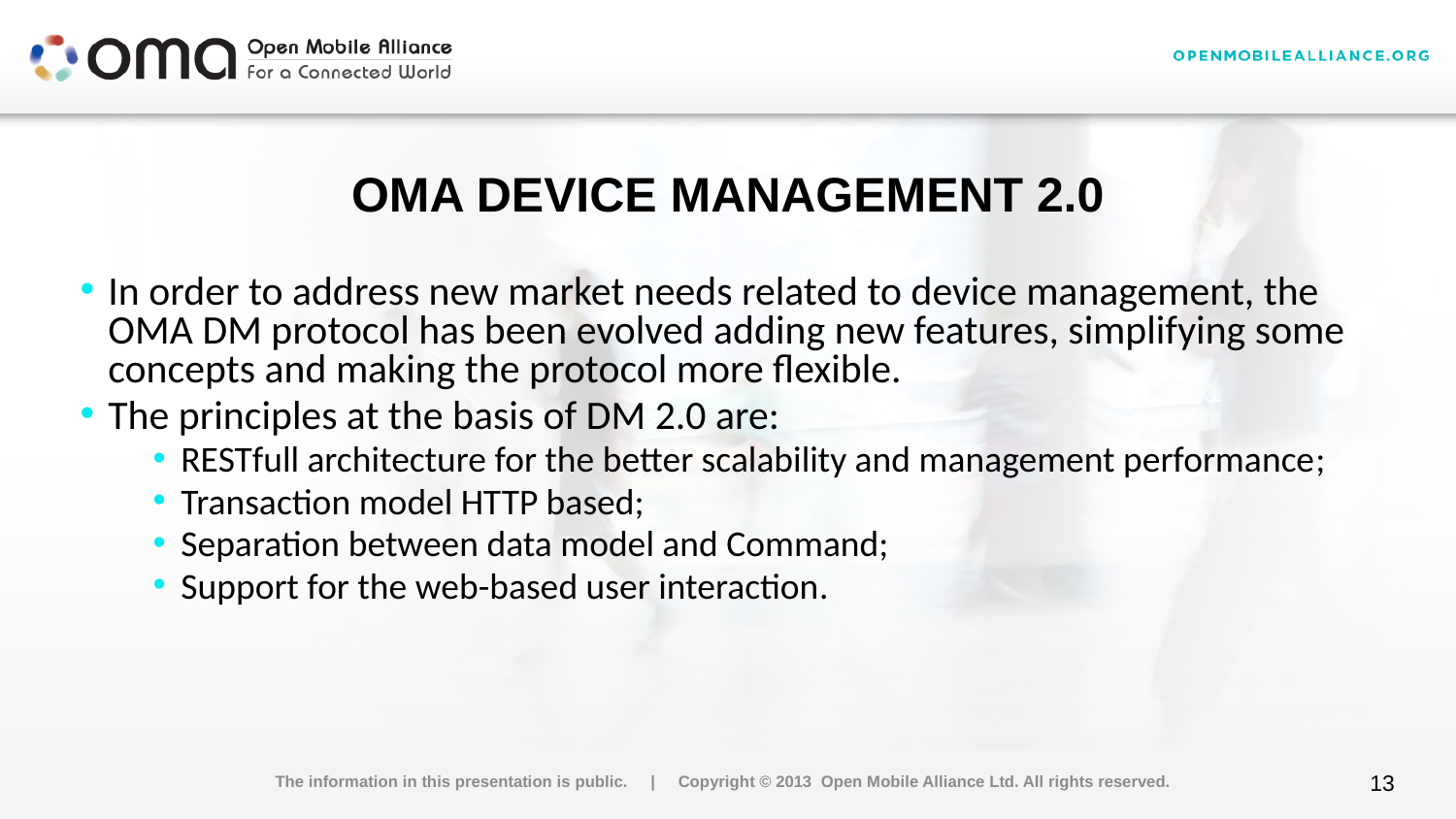

# OMA Device Management 2.0
In order to address new market needs related to device management, the OMA DM protocol has been evolved adding new features, simplifying some concepts and making the protocol more flexible.
The principles at the basis of DM 2.0 are:
RESTfull architecture for the better scalability and management performance;
Transaction model HTTP based;
Separation between data model and Command;
Support for the web-based user interaction.
The information in this presentation is public.     |     Copyright © 2013  Open Mobile Alliance Ltd. All rights reserved.